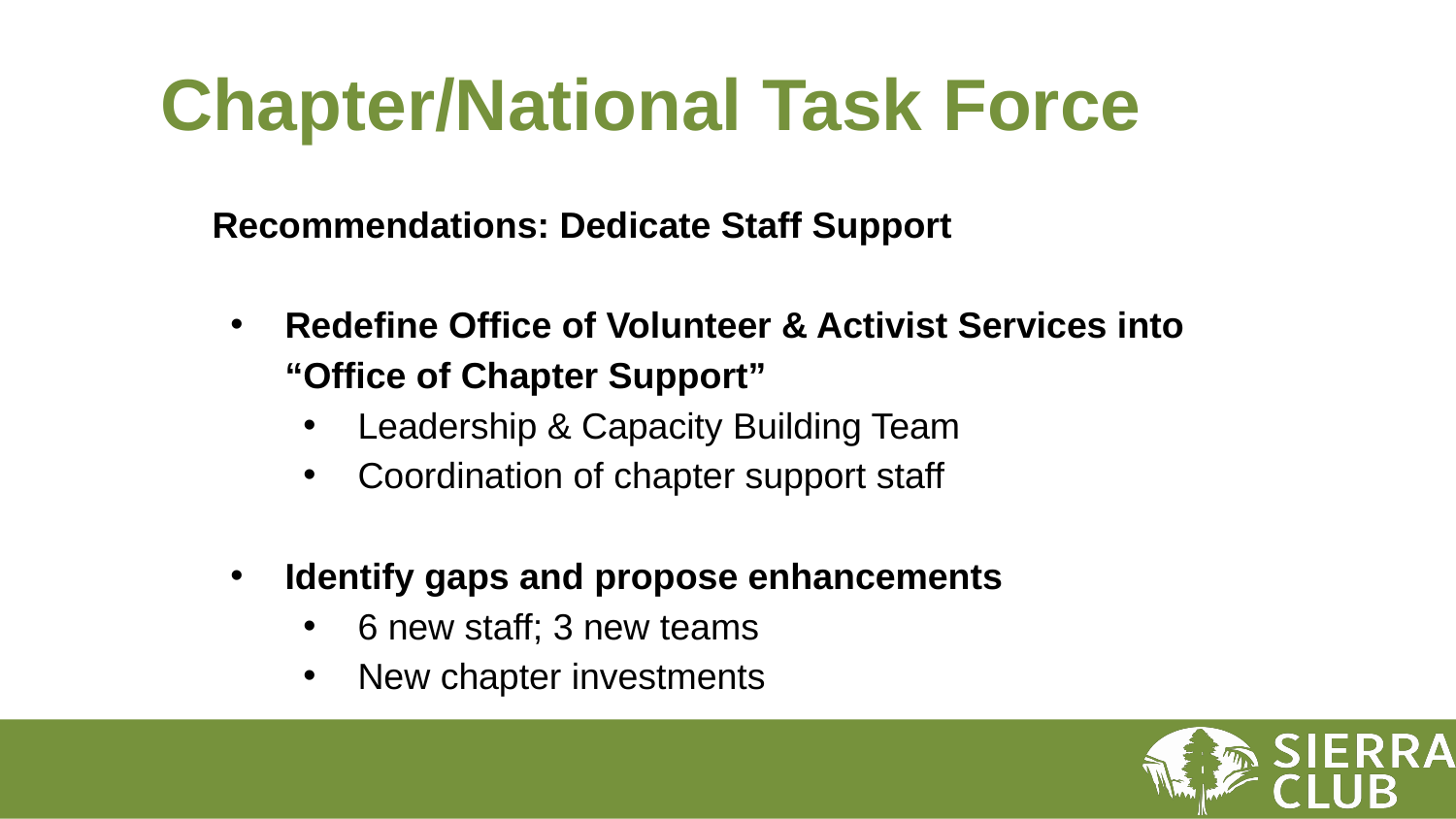

# Chapter/National Task Force
Recommendations: Dedicate Staff Support

Redefine Office of Volunteer & Activist Services into “Office of Chapter Support”
Leadership & Capacity Building Team
Coordination of chapter support staff

Identify gaps and propose enhancements
6 new staff; 3 new teams
New chapter investments